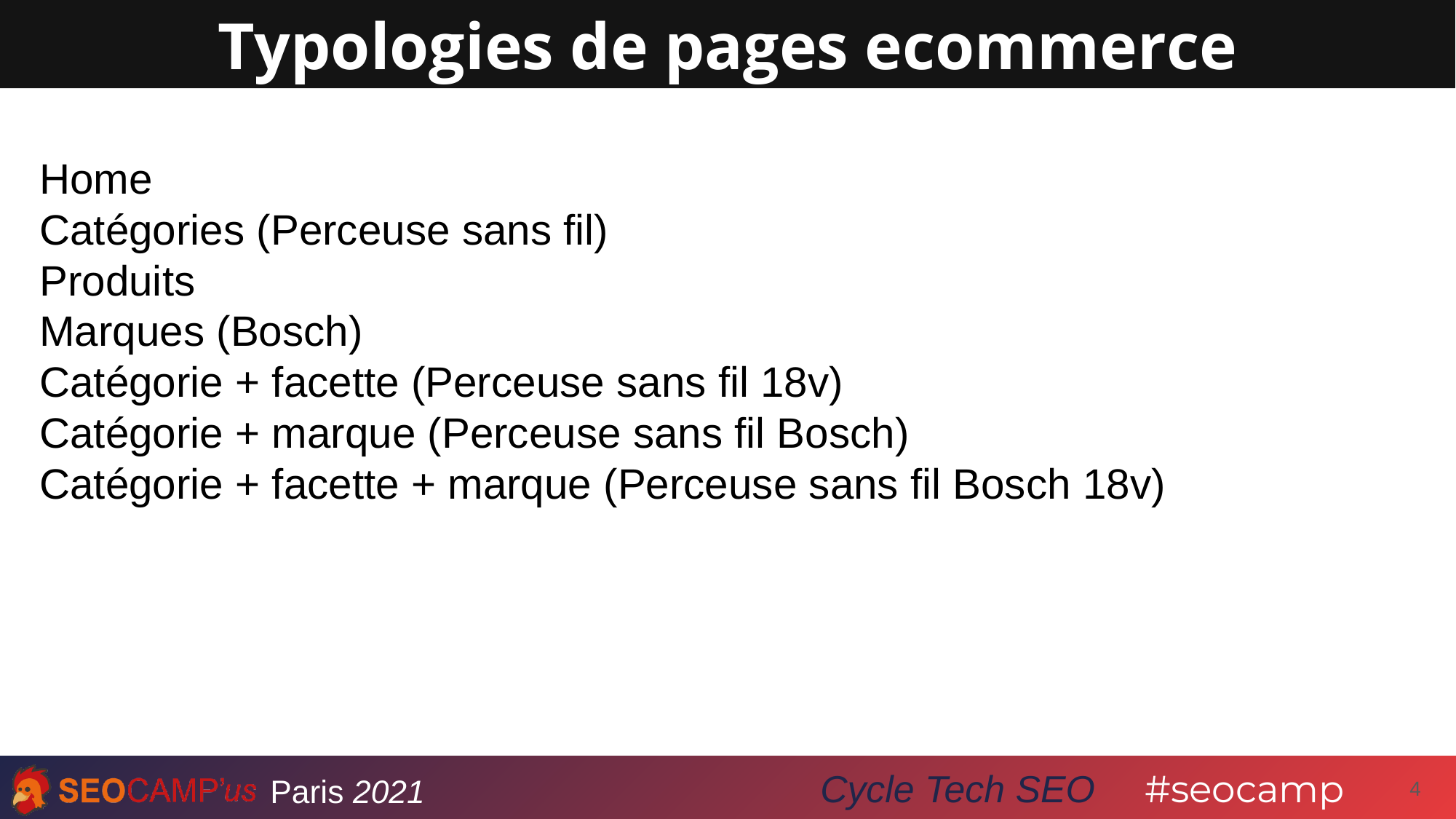

Typologies de pages ecommerce
Home
Catégories (Perceuse sans fil)
Produits
Marques (Bosch)
Catégorie + facette (Perceuse sans fil 18v)
Catégorie + marque (Perceuse sans fil Bosch)
Catégorie + facette + marque (Perceuse sans fil Bosch 18v)
4